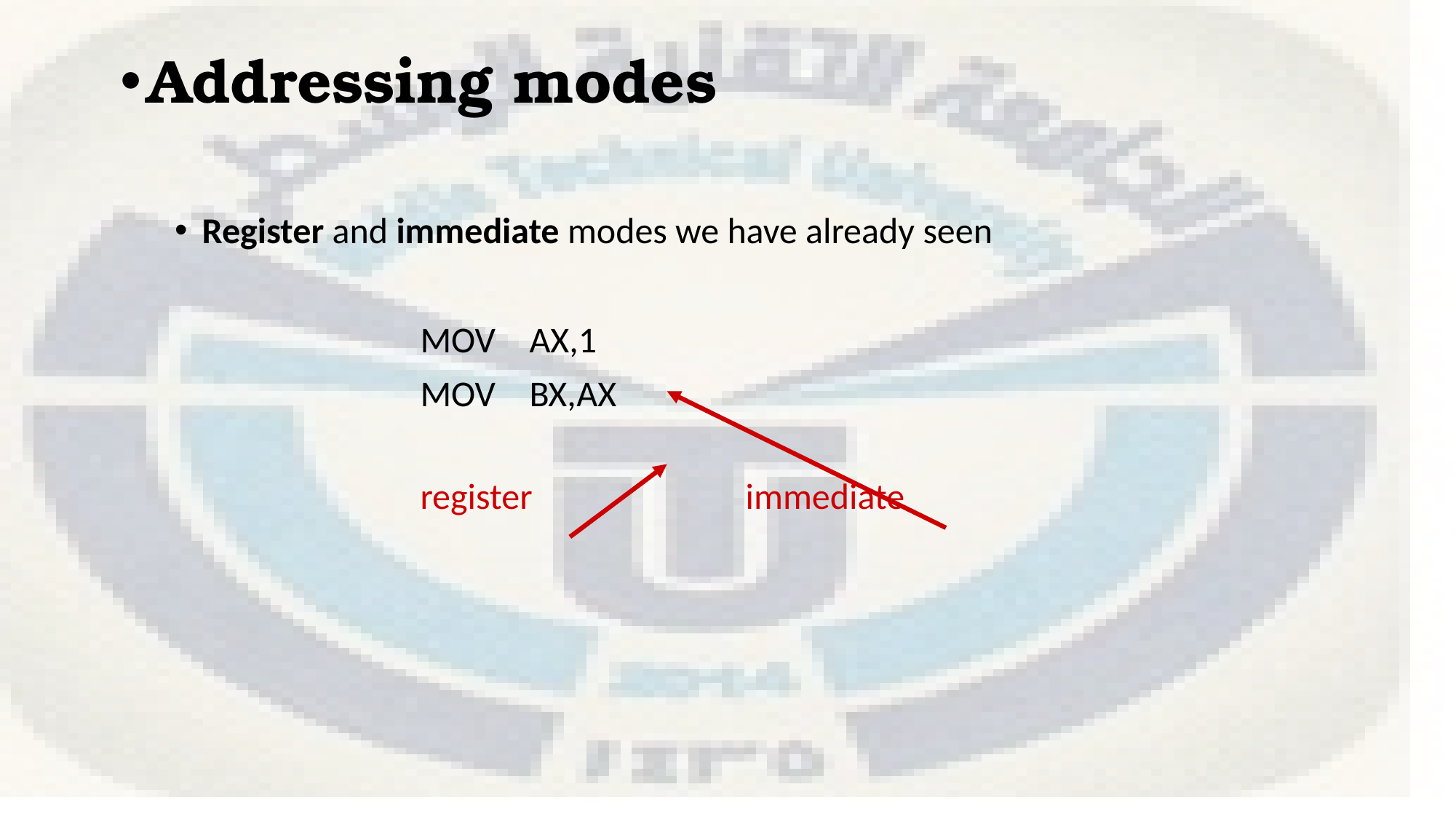

Addressing modes

Register and immediate modes we have already seen

			MOV	AX,1
			MOV	BX,AX

			register                          immediate